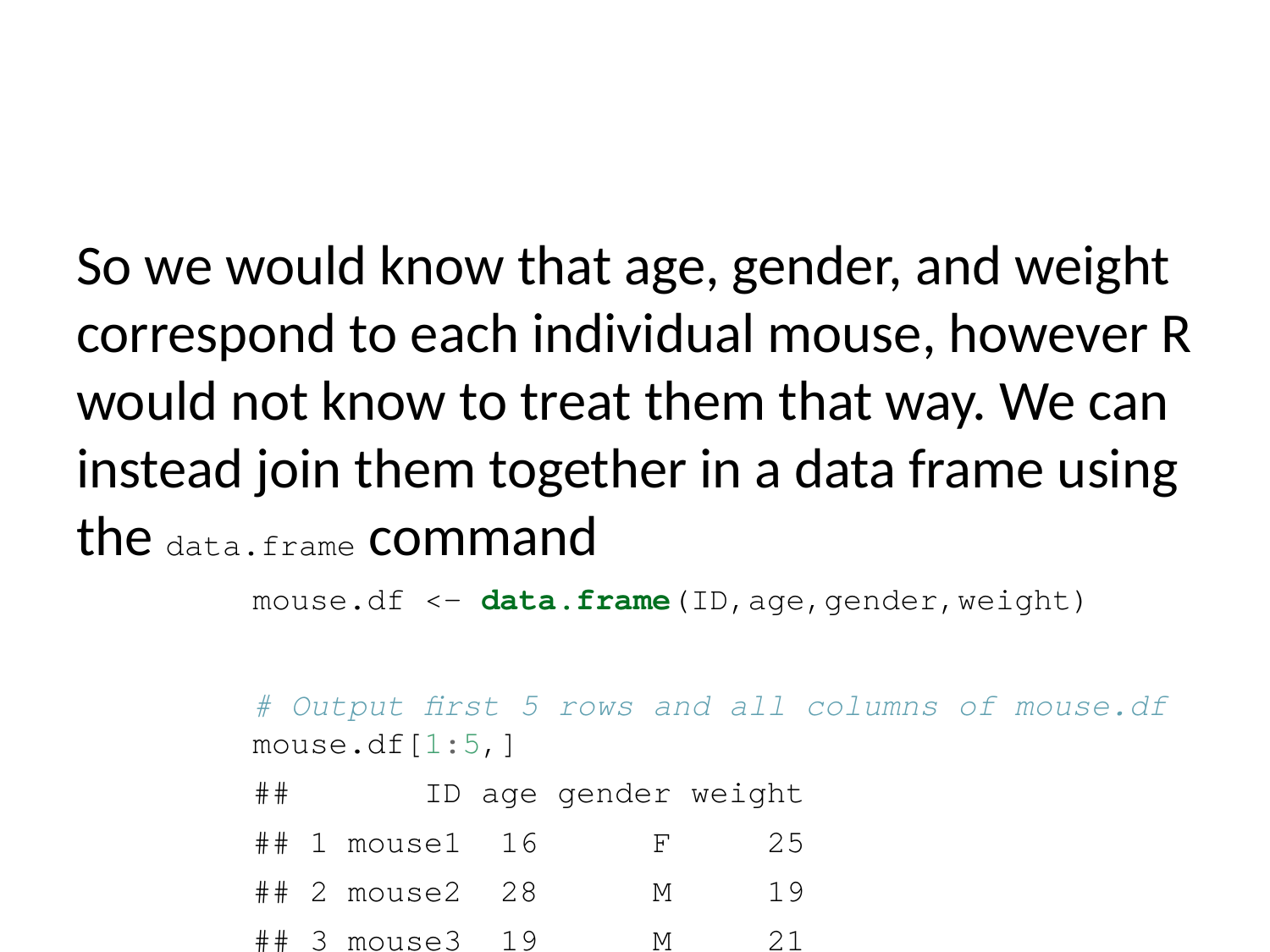

So we would know that age, gender, and weight correspond to each individual mouse, however R would not know to treat them that way. We can instead join them together in a data frame using the data.frame command
mouse.df <- data.frame(ID,age,gender,weight)
# Output first 5 rows and all columns of mouse.df
mouse.df[1:5,]
##       ID age gender weight
## 1 mouse1  16      F     25
## 2 mouse2  28      M     19
## 3 mouse3  19      M     21
## 4 mouse4  21      F     19
## 5 mouse5  23      M     19